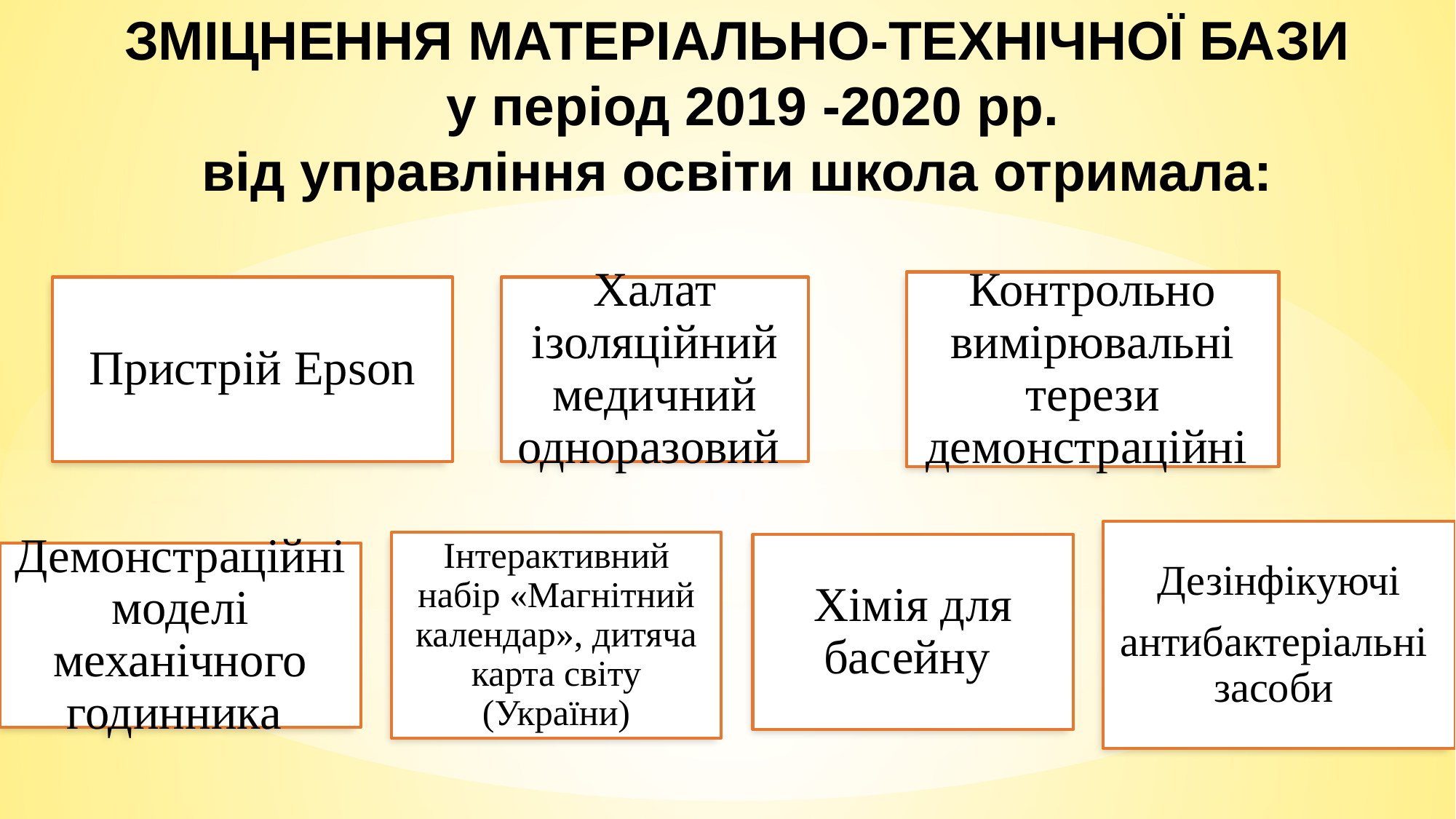

ЗМІЦНЕННЯ МАТЕРІАЛЬНО-ТЕХНІЧНОЇ БАЗИ
    у період 2019 -2020 рр.
від управління освіти школа отримала:
 Пристрій Epson
Халат ізоляційний медичний одноразовий
Контрольно вимірювальні терези демонстраційні
Демонстраційні моделі механічного годинника
Інтерактивний набір «Магнітний календар», дитяча карта світу (України)
Хімія для басейну
Дезінфікуючі
антибактеріальні  засоби